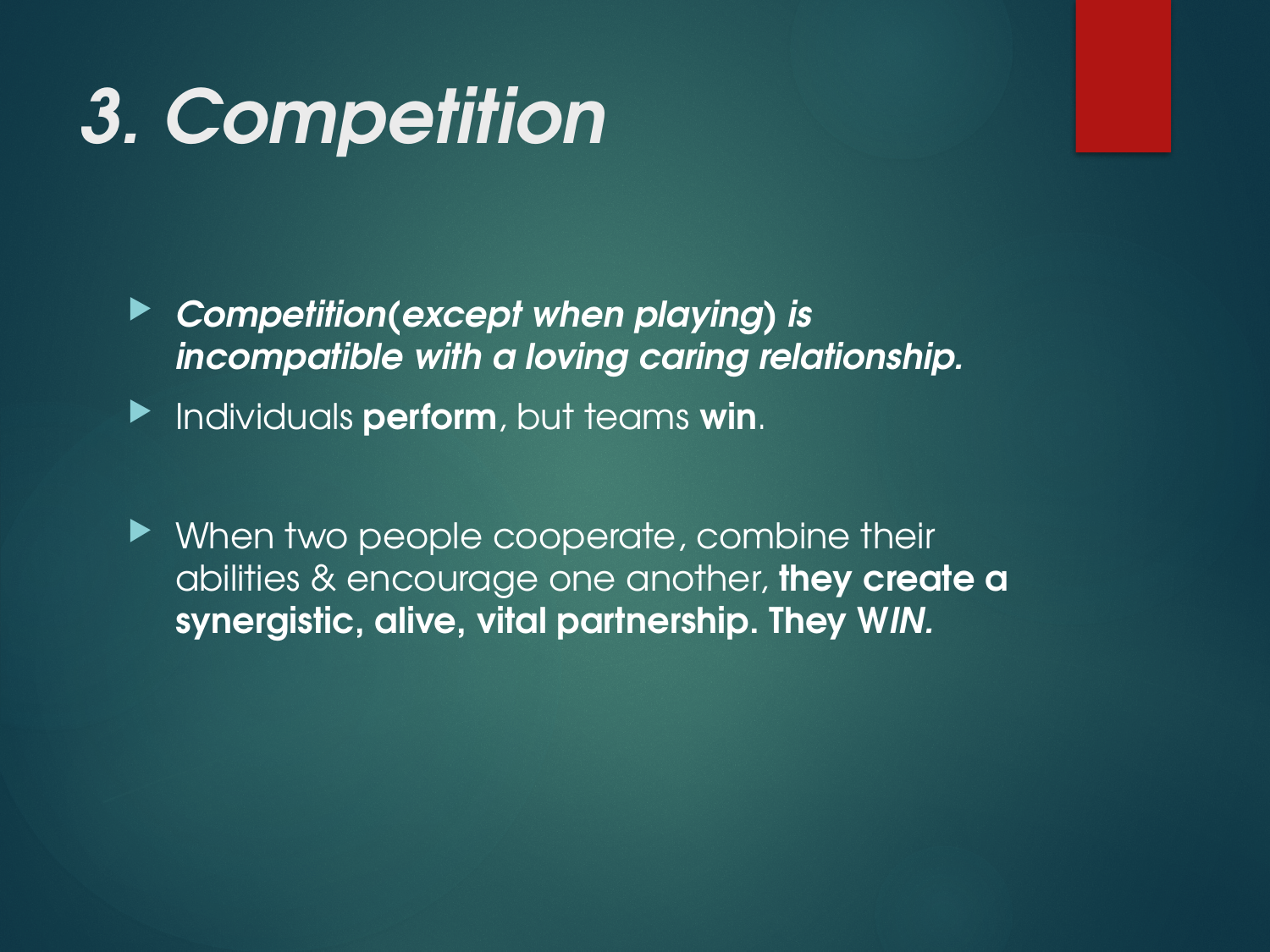

# 3. Competition
Competition(except when playing) is incompatible with a loving caring relationship.
Individuals perform, but teams win.

When two people cooperate, combine their abilities & encourage one another, they create a synergistic, alive, vital partnership. They WIN.